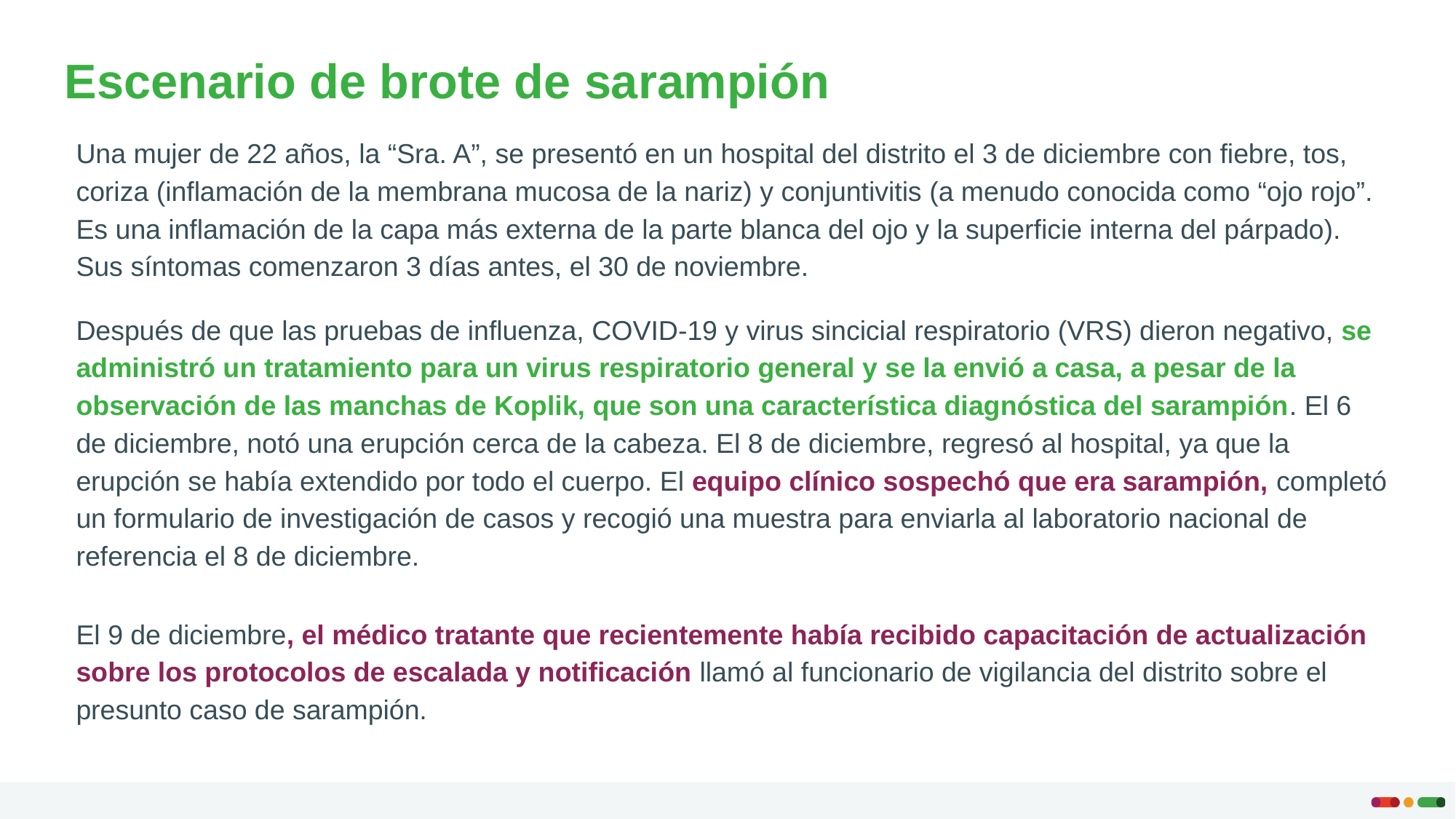

# Escenario de brote de sarampión
Una mujer de 22 años, la “Sra. A”, se presentó en un hospital del distrito el 3 de diciembre con fiebre, tos, coriza (inflamación de la membrana mucosa de la nariz) y conjuntivitis (a menudo conocida como “ojo rojo”. Es una inflamación de la capa más externa de la parte blanca del ojo y la superficie interna del párpado). Sus síntomas comenzaron 3 días antes, el 30 de noviembre.

Después de que las pruebas de influenza, COVID-19 y virus sincicial respiratorio (VRS) dieron negativo, se administró un tratamiento para un virus respiratorio general y se la envió a casa, a pesar de la observación de las manchas de Koplik, que son una característica diagnóstica del sarampión. El 6 de diciembre, notó una erupción cerca de la cabeza. El 8 de diciembre, regresó al hospital, ya que la erupción se había extendido por todo el cuerpo. El equipo clínico sospechó que era sarampión, completó un formulario de investigación de casos y recogió una muestra para enviarla al laboratorio nacional de referencia el 8 de diciembre.

El 9 de diciembre, el médico tratante que recientemente había recibido capacitación de actualización sobre los protocolos de escalada y notificación llamó al funcionario de vigilancia del distrito sobre el presunto caso de sarampión.